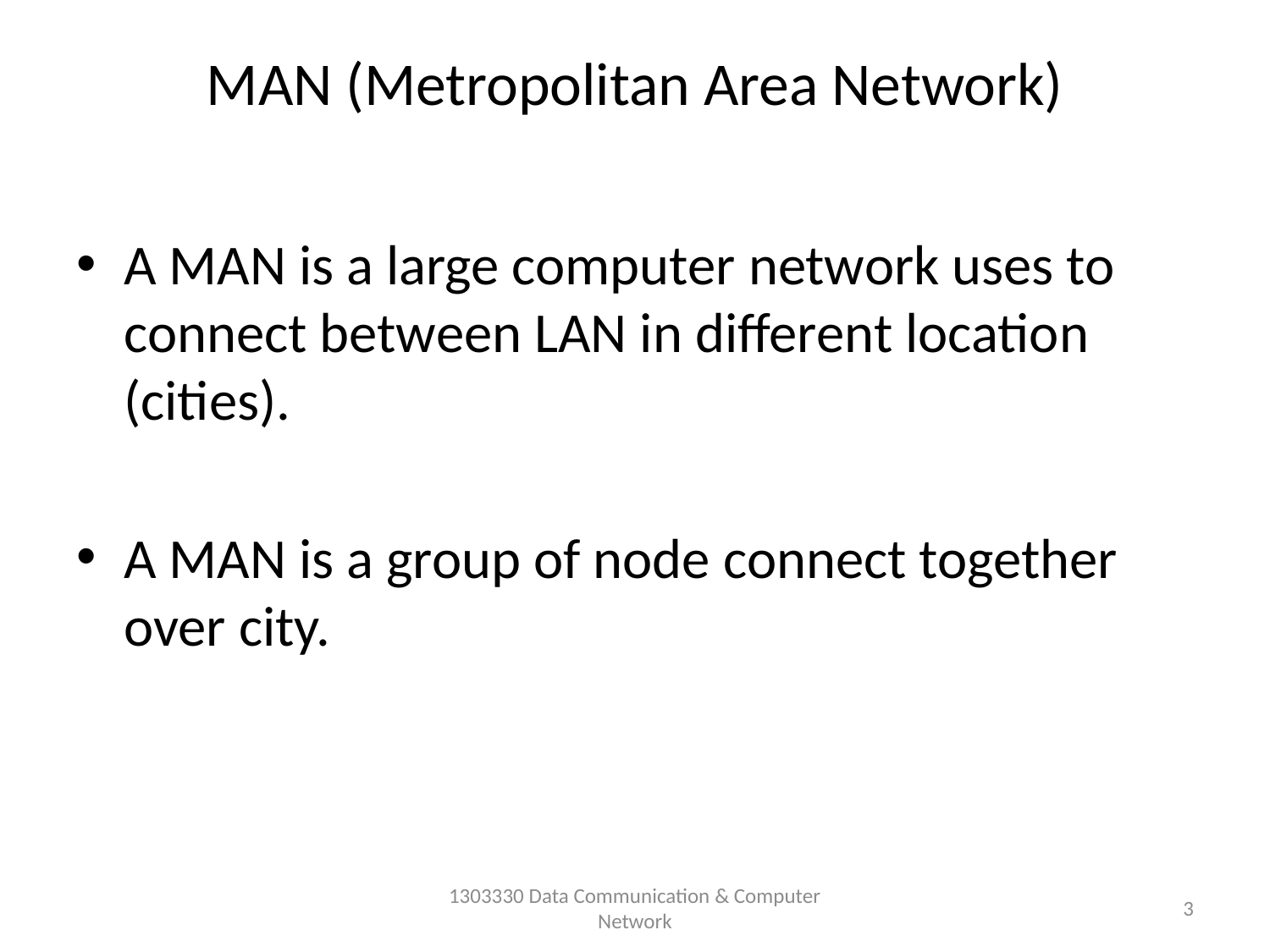

# MAN (Metropolitan Area Network)
A MAN is a large computer network uses to connect between LAN in different location (cities).

A MAN is a group of node connect together over city.
1303330 Data Communication & Computer Network
3